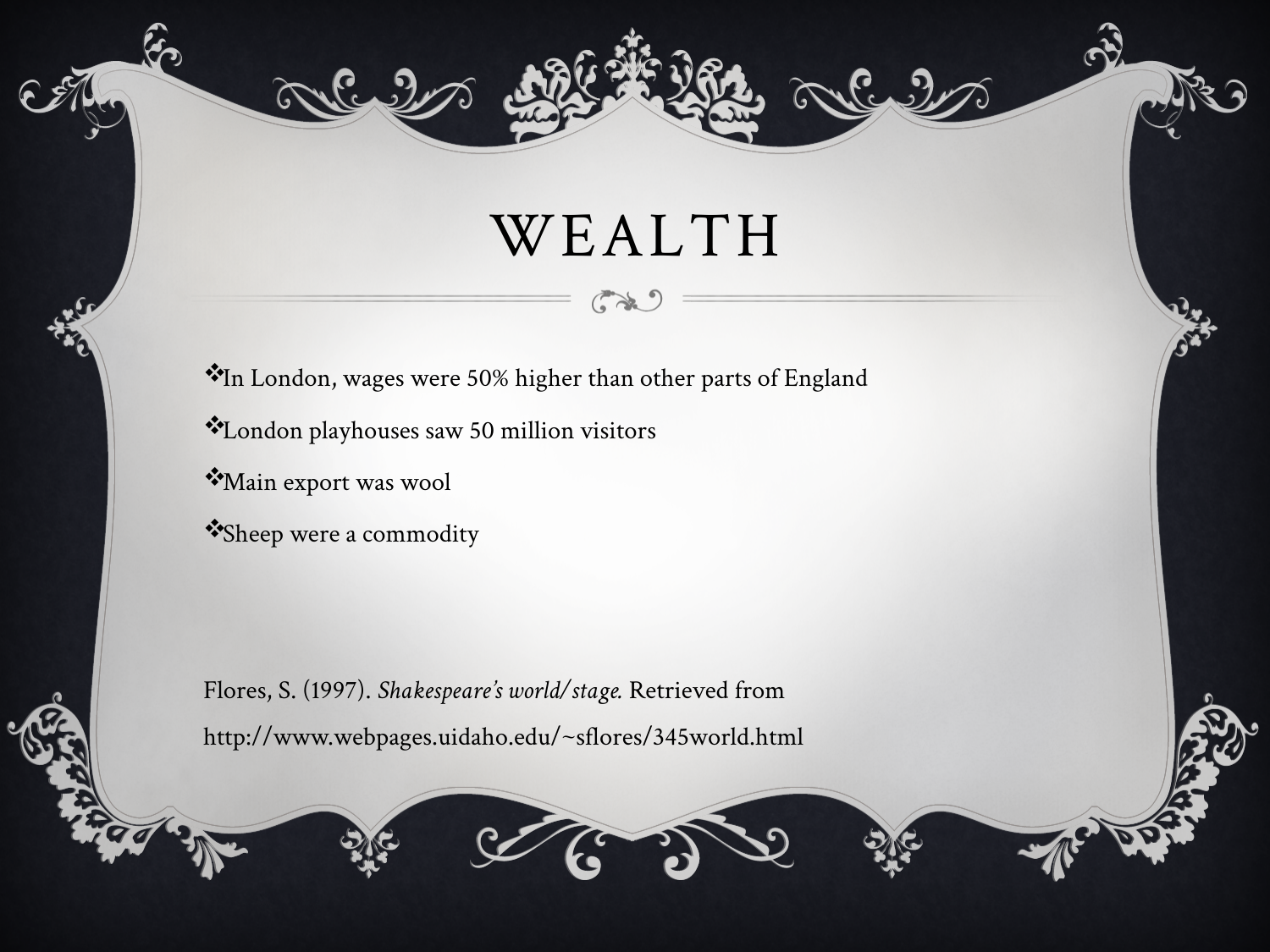

# wealth
In London, wages were 50% higher than other parts of England
London playhouses saw 50 million visitors
Main export was wool
Sheep were a commodity

Flores, S. (1997). Shakespeare’s world/stage. Retrieved from http://www.webpages.uidaho.edu/~sflores/345world.html